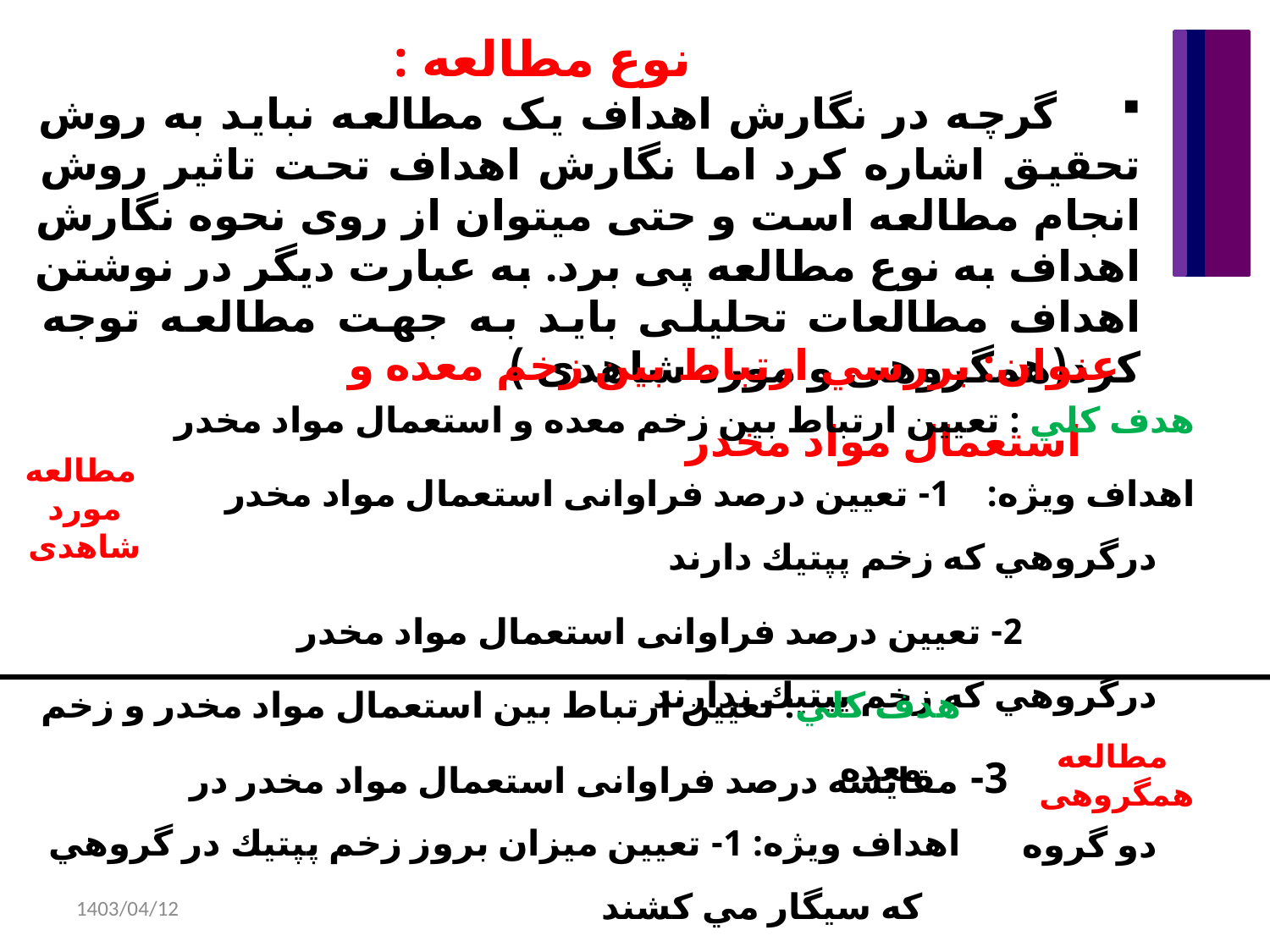

نوع مطالعه :
    گرچه در نگارش اهداف یک مطالعه نباید به روش تحقیق اشاره کرد اما نگارش اهداف تحت تاثیر روش انجام مطالعه است و حتی میتوان از روی نحوه نگارش اهداف به نوع مطالعه پی برد. به عبارت دیگر در نوشتن اهداف مطالعات تحلیلی باید به جهت مطالعه توجه کرد(همگروهی و مورد شاهدی )

عنوان: بررسي ارتباط بين زخم معده و استعمال مواد مخدر

هدف كلي : تعيين ارتباط بين زخم معده و استعمال مواد مخدر
اهداف ويژه:    1- تعيين درصد فراوانی استعمال مواد مخدر درگروهي كه زخم پپتيك دارند
                   2- تعيين درصد فراوانی استعمال مواد مخدر درگروهي كه زخم پپتيك ندارند
                 3- مقايسه درصد فراوانی استعمال مواد مخدر در دو گروه

مطالعه
مورد شاهدی
هدف كلي: تعيين ارتباط بين استعمال مواد مخدر و زخم معده
اهداف ويژه: 1- تعيين ميزان بروز زخم پپتيك در گروهي كه سيگار مي كشند
                2- تعيين ميزان بروز زخم پپتيك در گروهي كه سيگار نمي كشند
                3- مقايسه ميزان بروز زخم پپتيك در دو گروه
مطالعه
همگروهی
1403/04/12